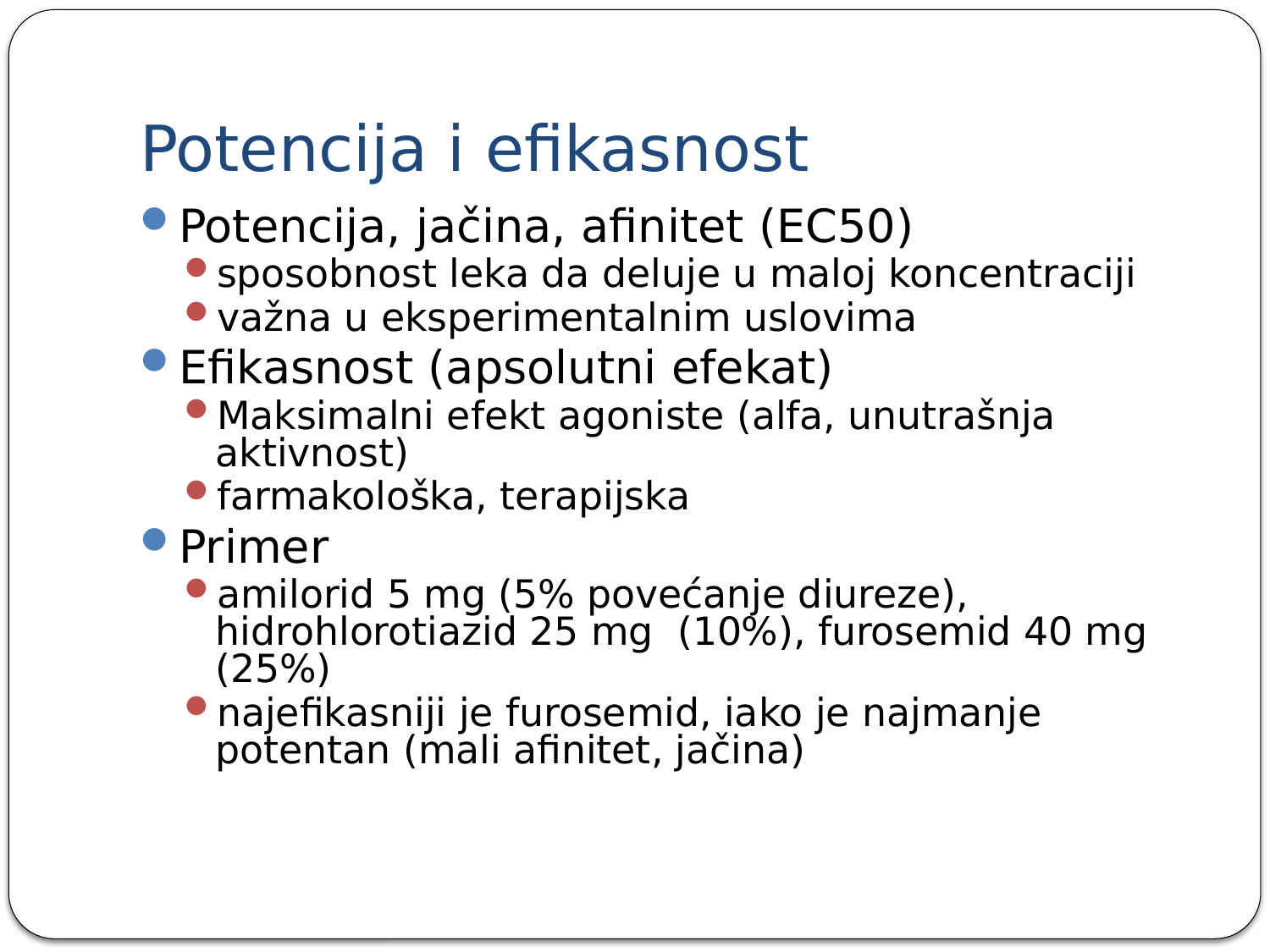

# Potencija i efikasnost
Potencija, jačina, afinitet (EC50)
sposobnost leka da deluje u maloj koncentraciji
važna u eksperimentalnim uslovima
Efikasnost (apsolutni efekat)
Maksimalni efekt agoniste (alfa, unutrašnja aktivnost)
farmakološka, terapijska
Primer
amilorid 5 mg (5% povećanje diureze), hidrohlorotiazid 25 mg  (10%), furosemid 40 mg (25%)
najefikasniji je furosemid, iako je najmanje potentan (mali afinitet, jačina)